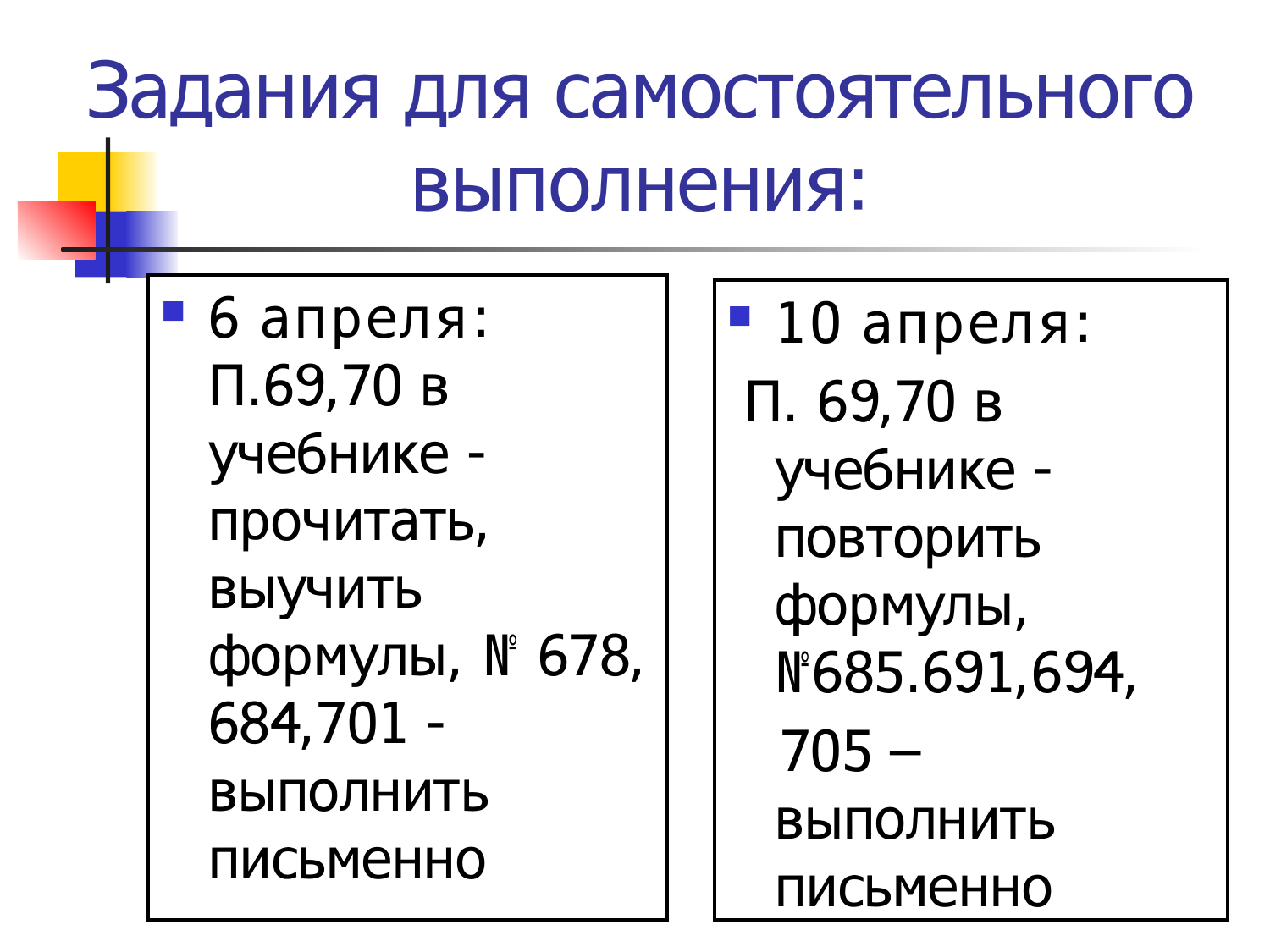

# Задания для самостоятельного выполнения:
6 апреля: П.69,70 в учебнике - прочитать, выучить формулы, № 678, 684,701 -выполнить письменно
10 апреля:
 П. 69,70 в учебнике - повторить формулы, №685.691,694,
   705 – выполнить письменно